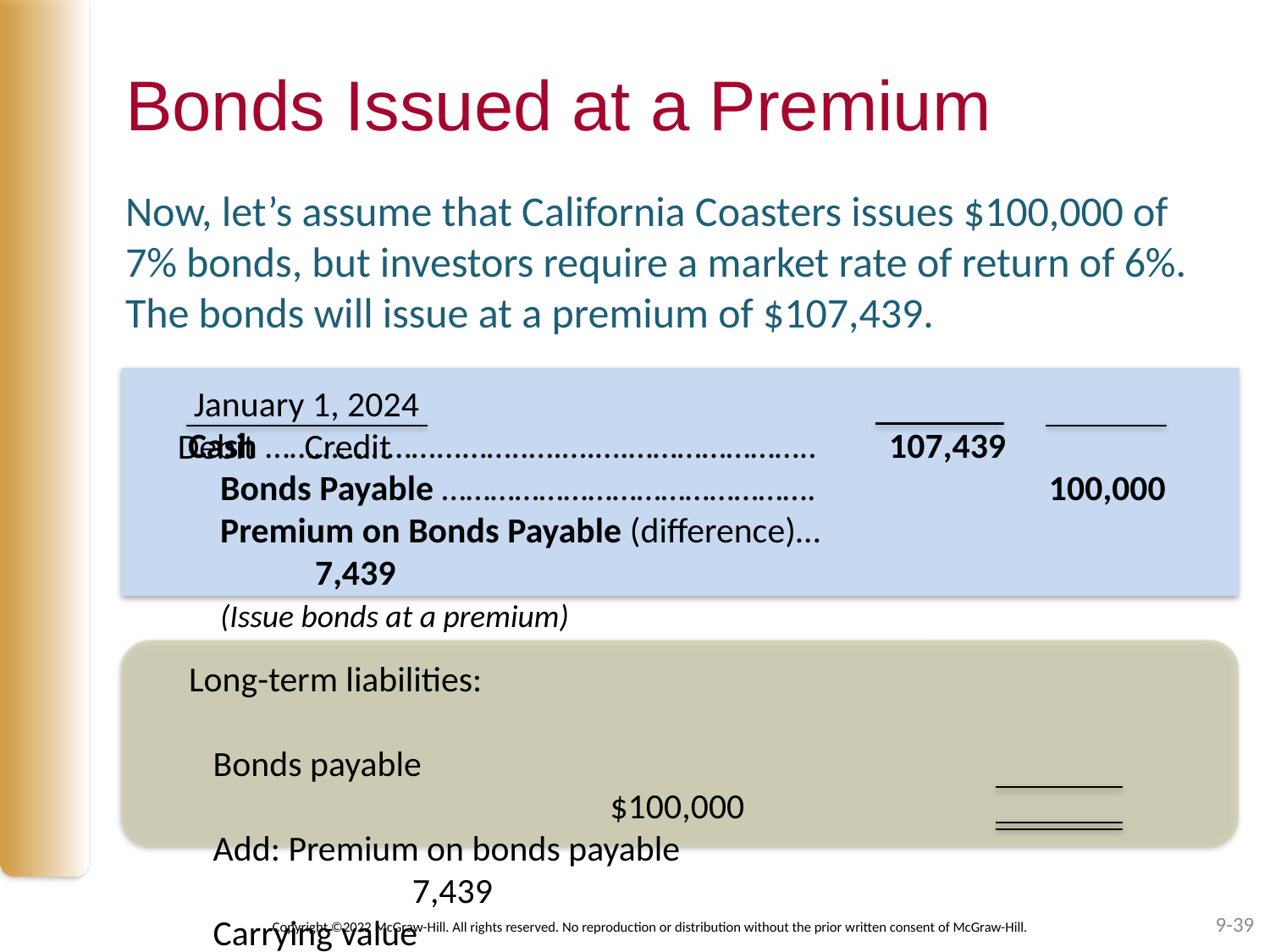

# Bonds Issued at a Premium
Now, let’s assume that California Coasters issues $100,000 of 7% bonds, but investors require a market rate of return of 6%. The bonds will issue at a premium of $107,439.

      January 1, 2024 					                       Debit	    Credit
Cash …………………...……..….….….…………………..         107,439
    Bonds Payable ……………………………………….                             100,000
    Premium on Bonds Payable (difference)…  				7,439
    (Issue bonds at a premium)

Long-term liabilities:
   Bonds payable     				    				     $100,000
   Add: Premium on bonds payable					            7,439
   Carrying value							                     $107,439
9-39
Copyright ©2022 McGraw-Hill. All rights reserved. No reproduction or distribution without the prior written consent of McGraw-Hill.